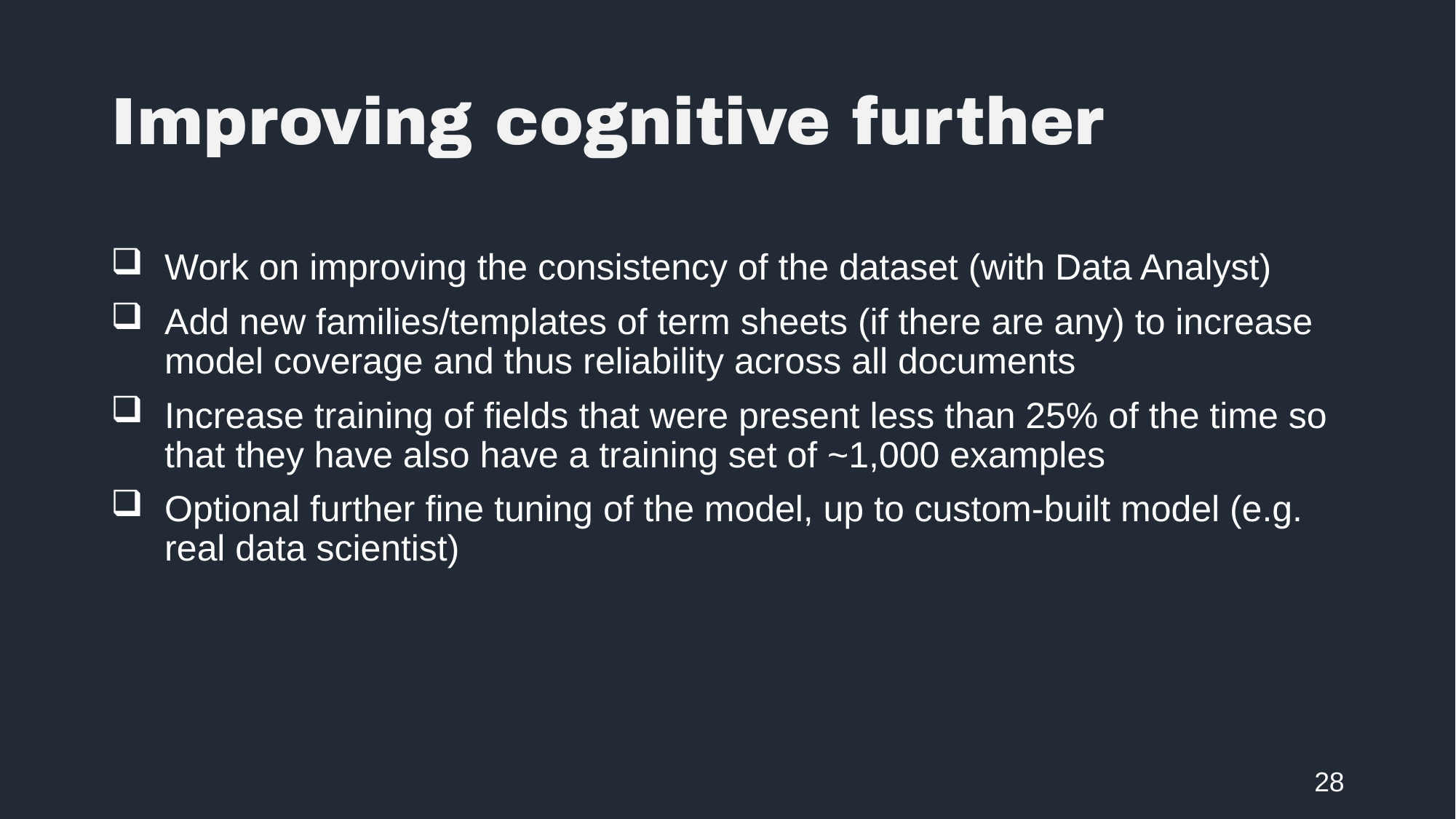

# Improving cognitive further
Work on improving the consistency of the dataset (with Data Analyst)
Add new families/templates of term sheets (if there are any) to increase model coverage and thus reliability across all documents
Increase training of fields that were present less than 25% of the time so that they have also have a training set of ~1,000 examples
Optional further fine tuning of the model, up to custom-built model (e.g. real data scientist)
28